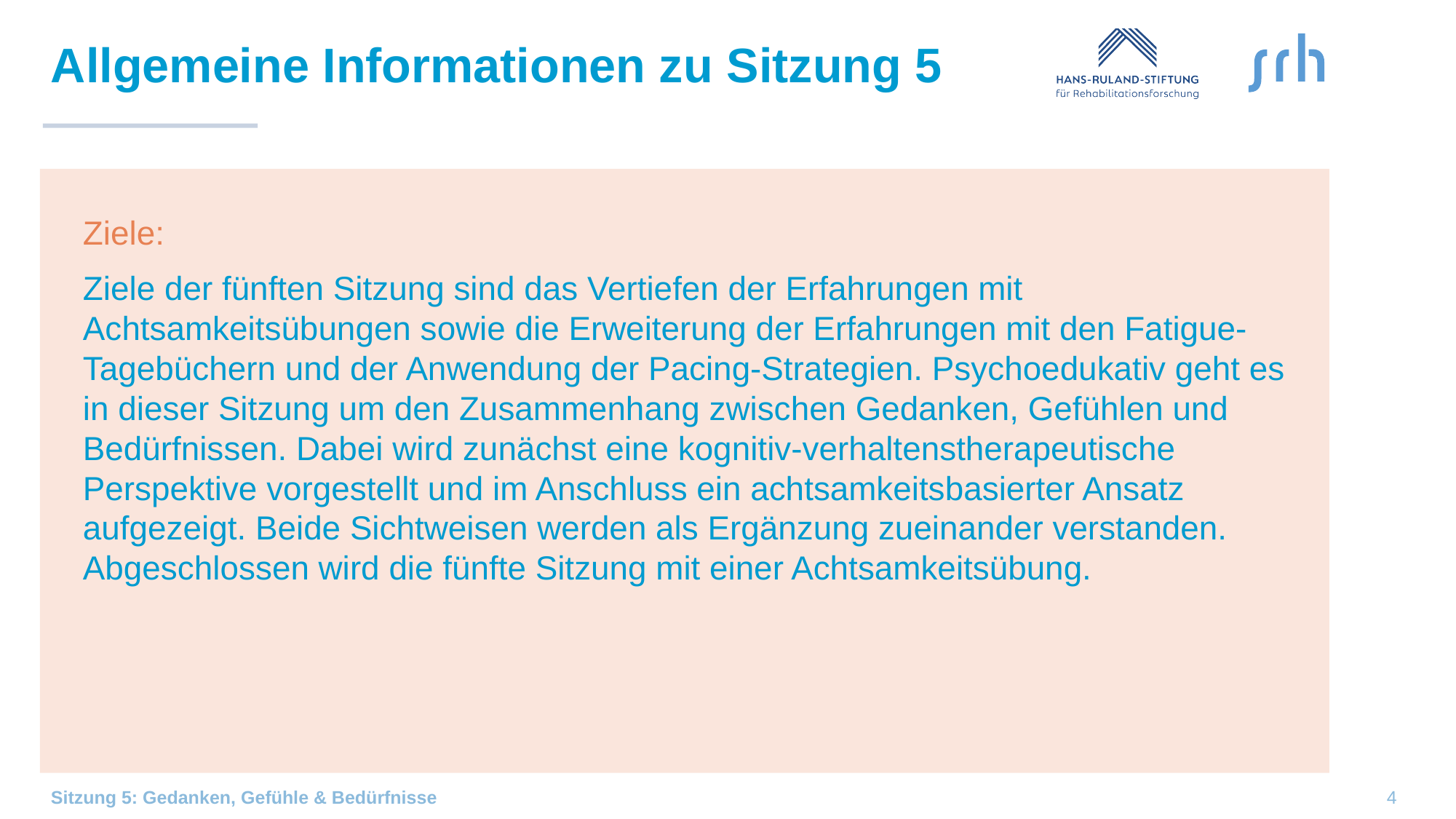

# Allgemeine Informationen zu Sitzung 5
Ziele:
Ziele der fünften Sitzung sind das Vertiefen der Erfahrungen mit Achtsamkeitsübungen sowie die Erweiterung der Erfahrungen mit den Fatigue-Tagebüchern und der Anwendung der Pacing-Strategien. Psychoedukativ geht es in dieser Sitzung um den Zusammenhang zwischen Gedanken, Gefühlen und Bedürfnissen. Dabei wird zunächst eine kognitiv-verhaltenstherapeutische Perspektive vorgestellt und im Anschluss ein achtsamkeitsbasierter Ansatz aufgezeigt. Beide Sichtweisen werden als Ergänzung zueinander verstanden. Abgeschlossen wird die fünfte Sitzung mit einer Achtsamkeitsübung.
Sitzung 5: Gedanken, Gefühle & Bedürfnisse
4